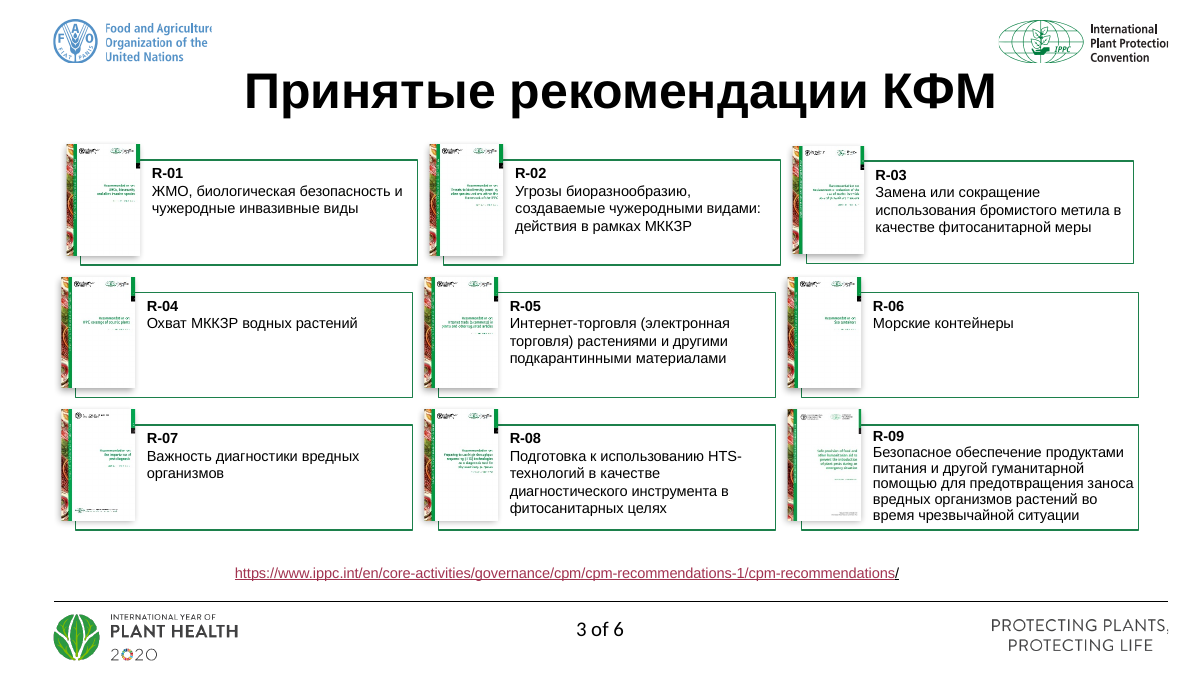

# Принятые рекомендации КФМ
R-01
ЖМО, биологическая безопасность и чужеродные инвазивные виды
R-02
Угрозы биоразнообразию, создаваемые чужеродными видами: действия в рамках МККЗР
R-03
Замена или сокращение использования бромистого метила в качестве фитосанитарной меры
R-04
Охват МККЗР водных растений
R-05
Интернет-торговля (электронная торговля) растениями и другими подкарантинными материалами
R-06
Морские контейнеры
R-07
Важность диагностики вредных организмов
R-08
Подготовка к использованию HTS-технологий в качестве диагностического инструмента в фитосанитарных целях
R-09
Безопасное обеспечение продуктами питания и другой гуманитарной помощью для предотвращения заноса вредных организмов растений во время чрезвычайной ситуации
https://www.ippc.int/en/core-activities/governance/cpm/cpm-recommendations-1/cpm-recommendations/
3 of 6